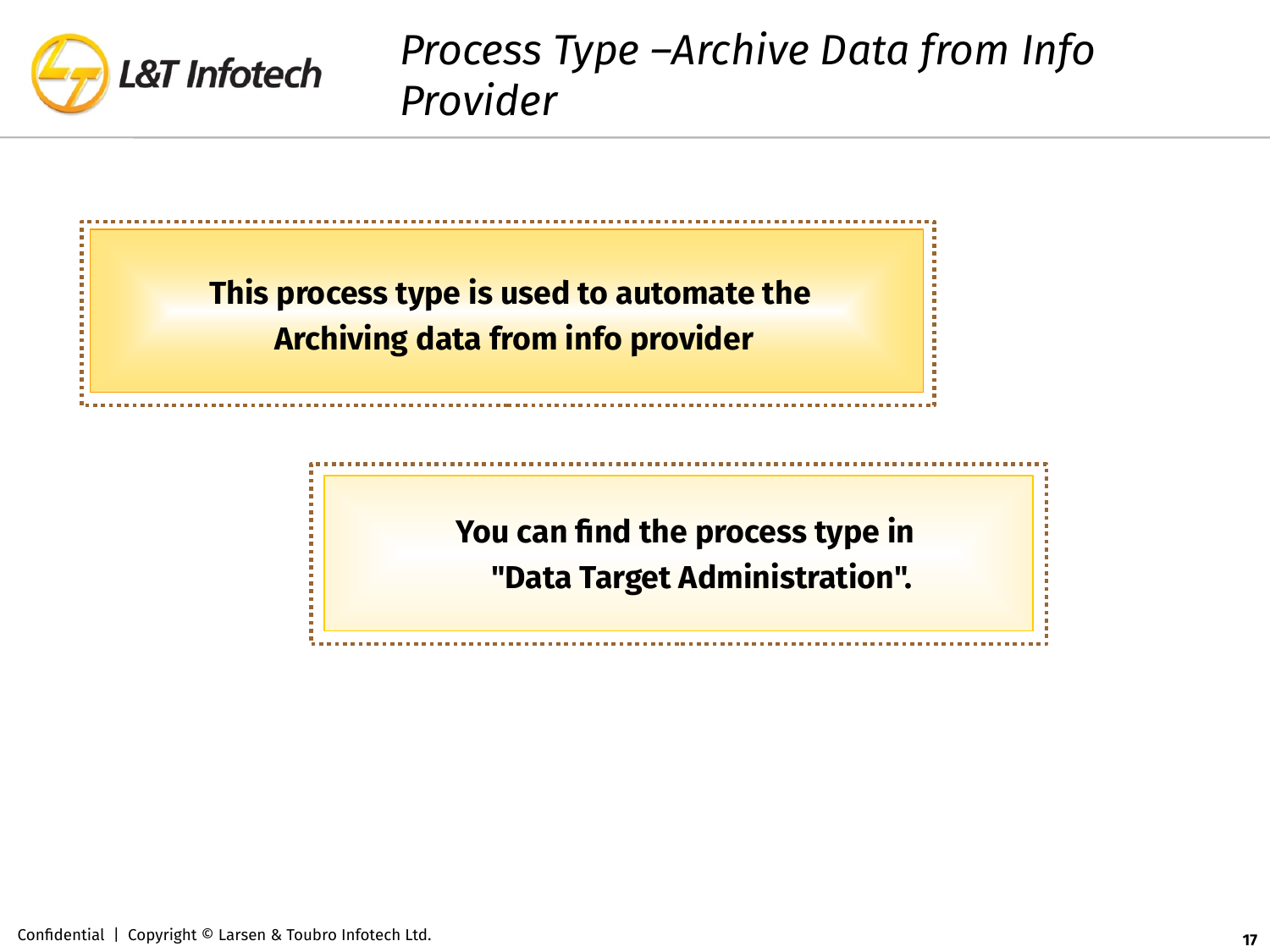

# Process Type –Archive Data from Info Provider

This process type is used to automate the
Archiving data from info provider

You can find the process type in
"Data Target Administration".
Confidential  |  Copyright © Larsen & Toubro Infotech Ltd.
17